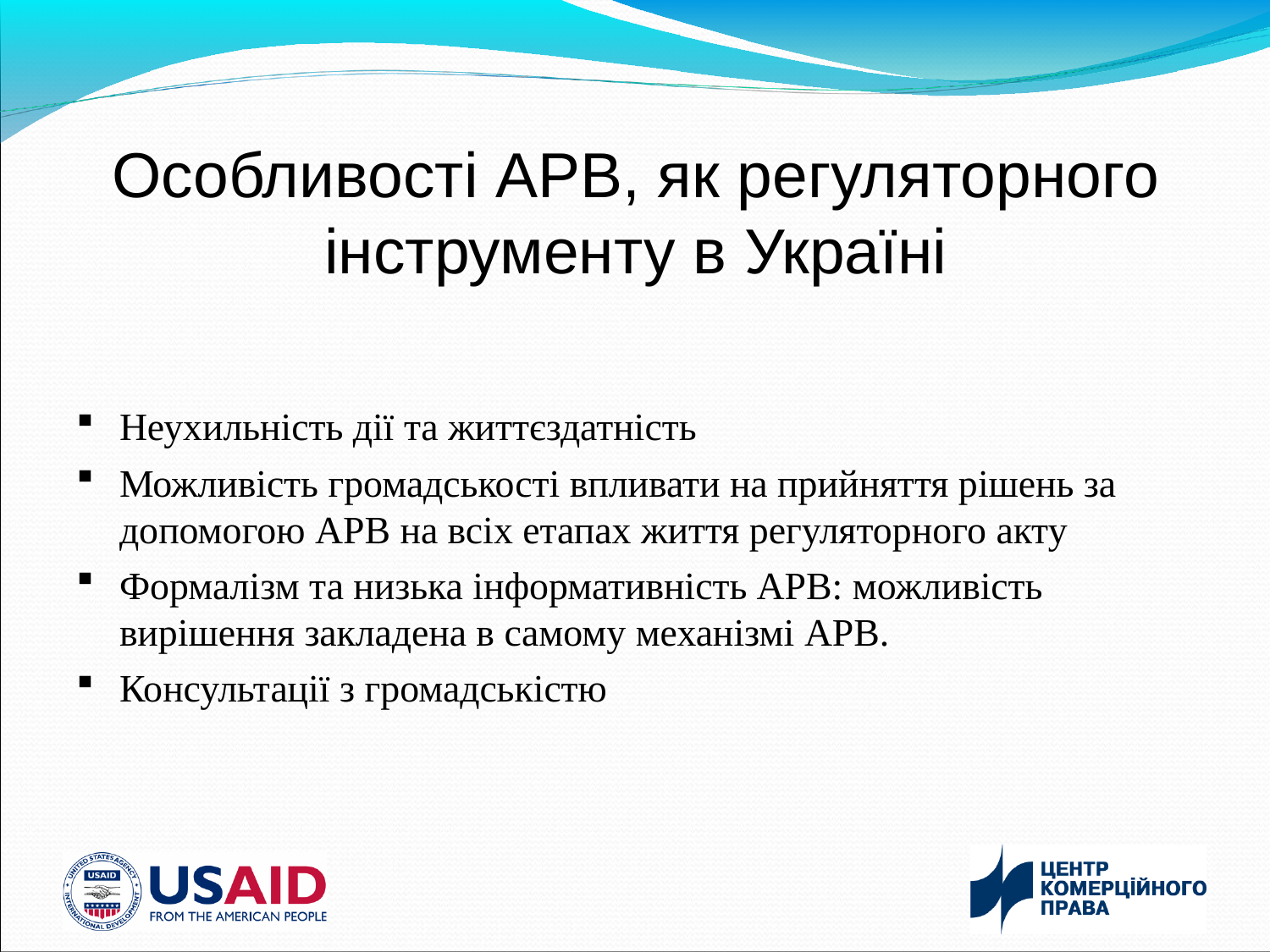

# Особливості АРВ, як регуляторного інструменту в Україні
Неухильність дії та життєздатність
Можливість громадськості впливати на прийняття рішень за допомогою АРВ на всіх етапах життя регуляторного акту
Формалізм та низька інформативність АРВ: можливість вирішення закладена в самому механізмі АРВ.
Консультації з громадськістю